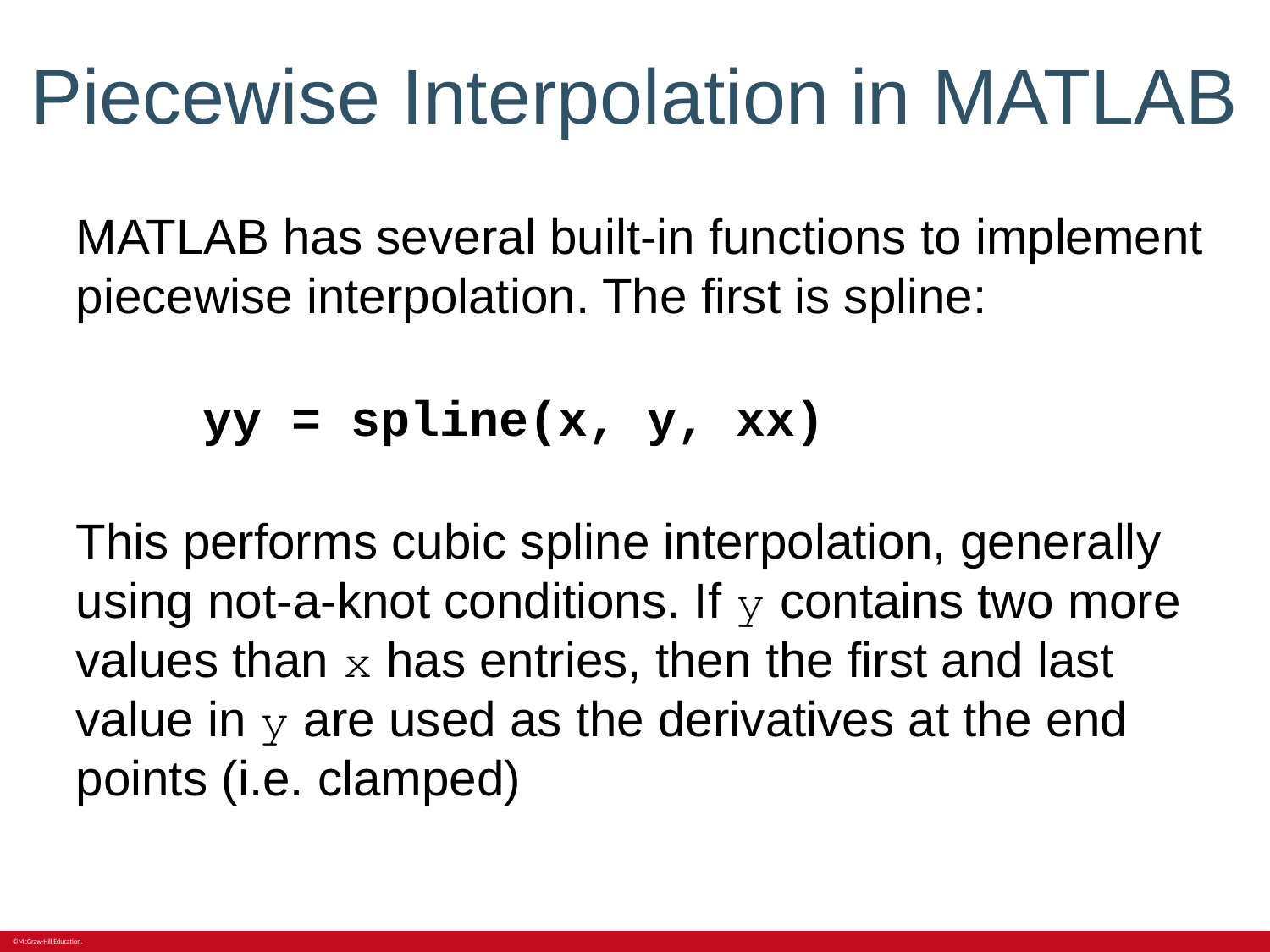

# Piecewise Interpolation in MATLAB
MATLAB has several built-in functions to implement piecewise interpolation. The first is spline:
	yy = spline(x, y, xx)
This performs cubic spline interpolation, generally using not-a-knot conditions. If y contains two more values than x has entries, then the first and last value in y are used as the derivatives at the end points (i.e. clamped)